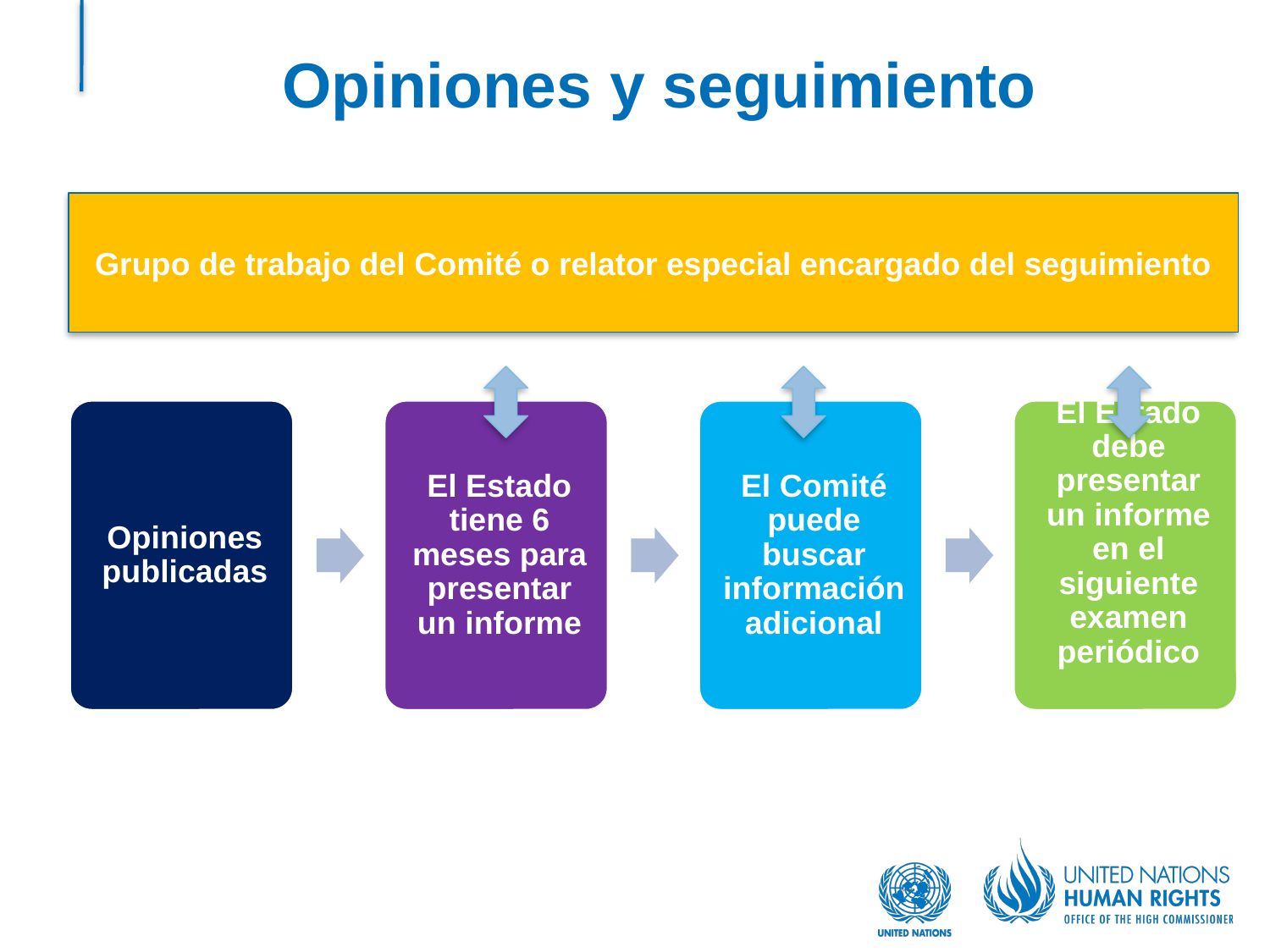

# Opiniones y seguimiento

Grupo de trabajo del Comité o relator especial encargado del seguimiento
Opiniones publicadas

El Estado tiene 6 meses para presentar un informe

El Comité puede buscar información adicional

El Estado debe presentar un informe en el siguiente examen periódico